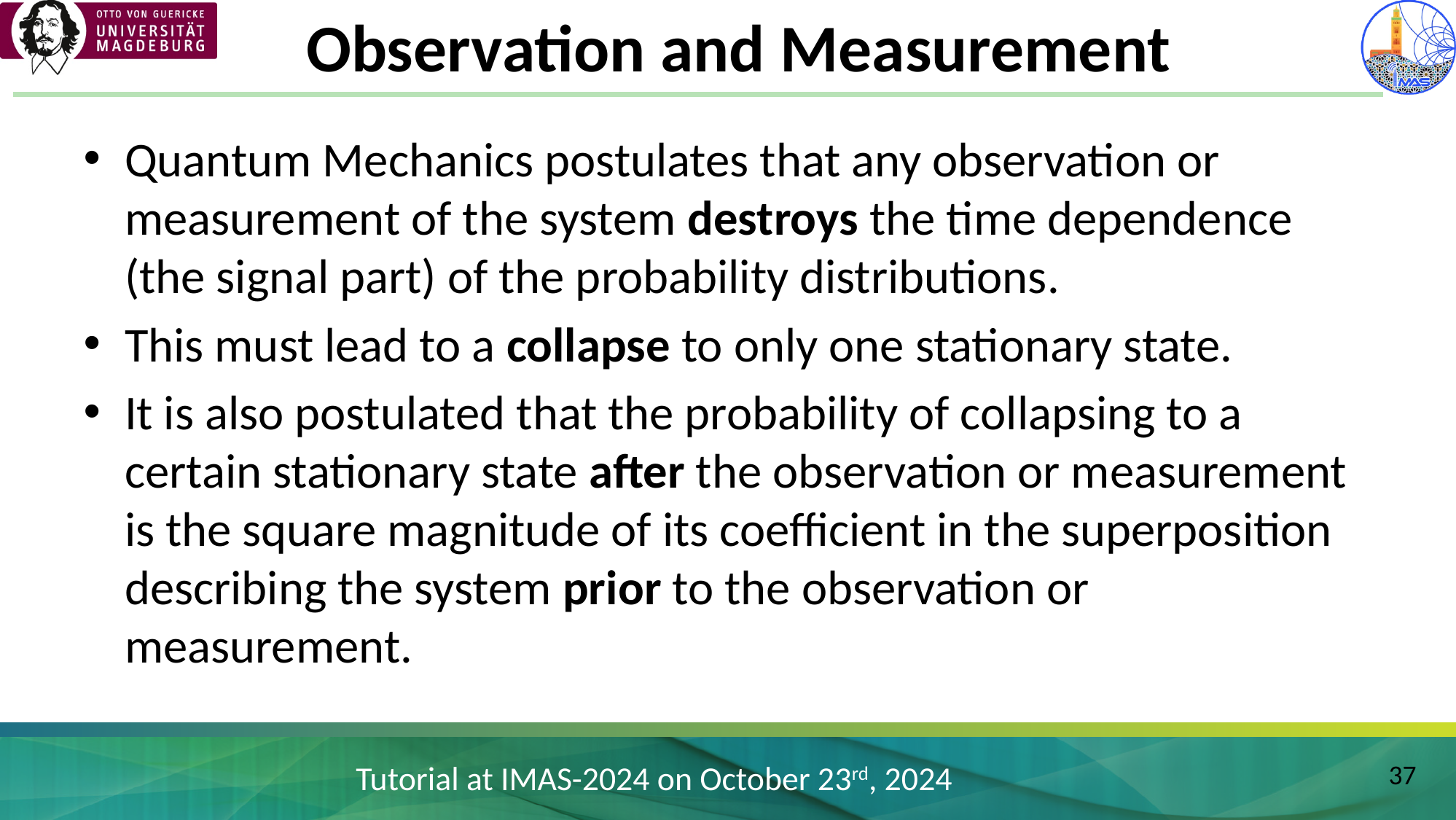

# Observation and Measurement
Quantum Mechanics postulates that any observation or measurement of the system destroys the time dependence (the signal part) of the probability distributions.
This must lead to a collapse to only one stationary state.
It is also postulated that the probability of collapsing to a certain stationary state after the observation or measurement is the square magnitude of its coefficient in the superposition describing the system prior to the observation or measurement.